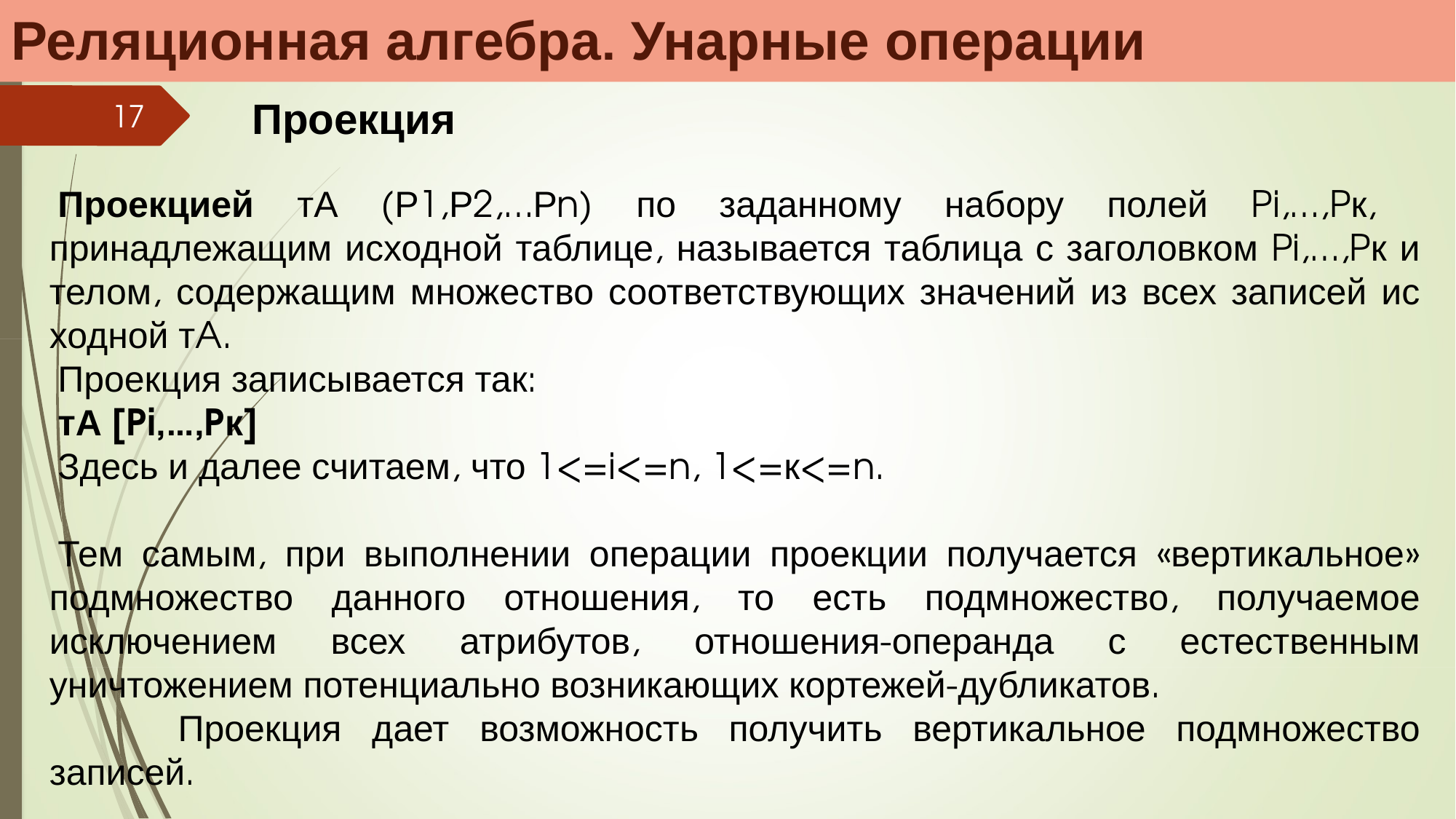

Реляционная алгебра. Унарные операции
Проекция
17
Проекцией тА (Р1,Р2,…Рn) по заданному набору полей Pi,…,Pк,  принадлежащим исходной таблице, называется таблица с заголовком Pi,…,Pк и телом, содержащим множество соответствующих значений из всех записей ис­ходной тA.
Проекция записывается так:
тА [Pi,…,Pк]
Здесь и далее считаем, что 1<=i<=n, 1<=к<=n.

Тем самым, при выполнении операции проекции получается «вертикальное» подмножество данного отношения, то есть подмножество, получаемое исключением всех атрибутов, отношения-операнда с естественным уничтожением потенциально возникающих кортежей-дубликатов.
Проекция дает возможность получить вертикальное подмножество записей.

.